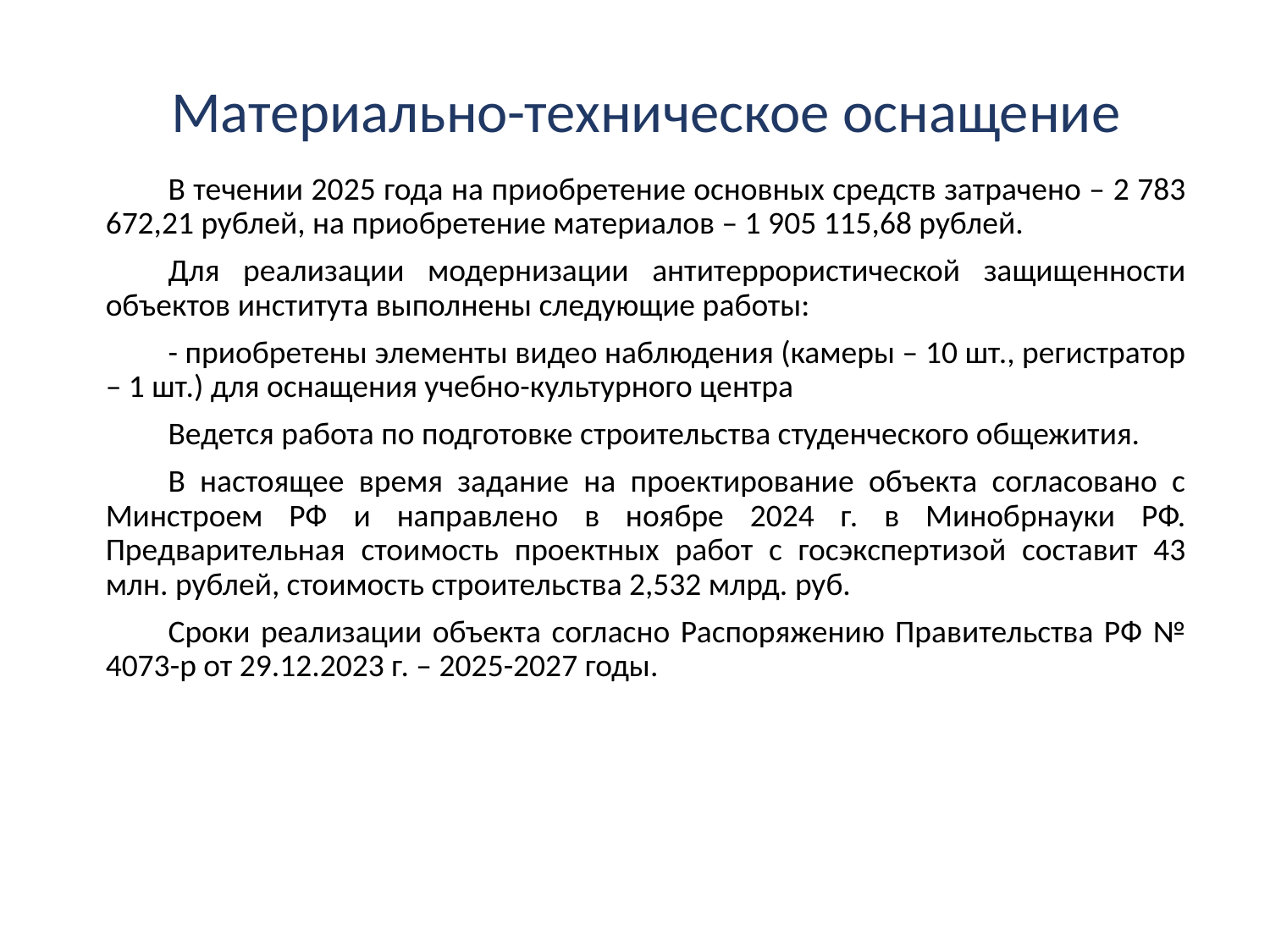

# Материально-техническое оснащение
В течении 2025 года на приобретение основных средств затрачено – 2 783 672,21 рублей, на приобретение материалов – 1 905 115,68 рублей.
Для реализации модернизации антитеррористической защищенности объектов института выполнены следующие работы:
- приобретены элементы видео наблюдения (камеры – 10 шт., регистратор – 1 шт.) для оснащения учебно-культурного центра
Ведется работа по подготовке строительства студенческого общежития.
В настоящее время задание на проектирование объекта согласовано с Минстроем РФ и направлено в ноябре 2024 г. в Минобрнауки РФ. Предварительная стоимость проектных работ с госэкспертизой составит 43 млн. рублей, стоимость строительства 2,532 млрд. руб.
Сроки реализации объекта согласно Распоряжению Правительства РФ № 4073-р от 29.12.2023 г. – 2025-2027 годы.